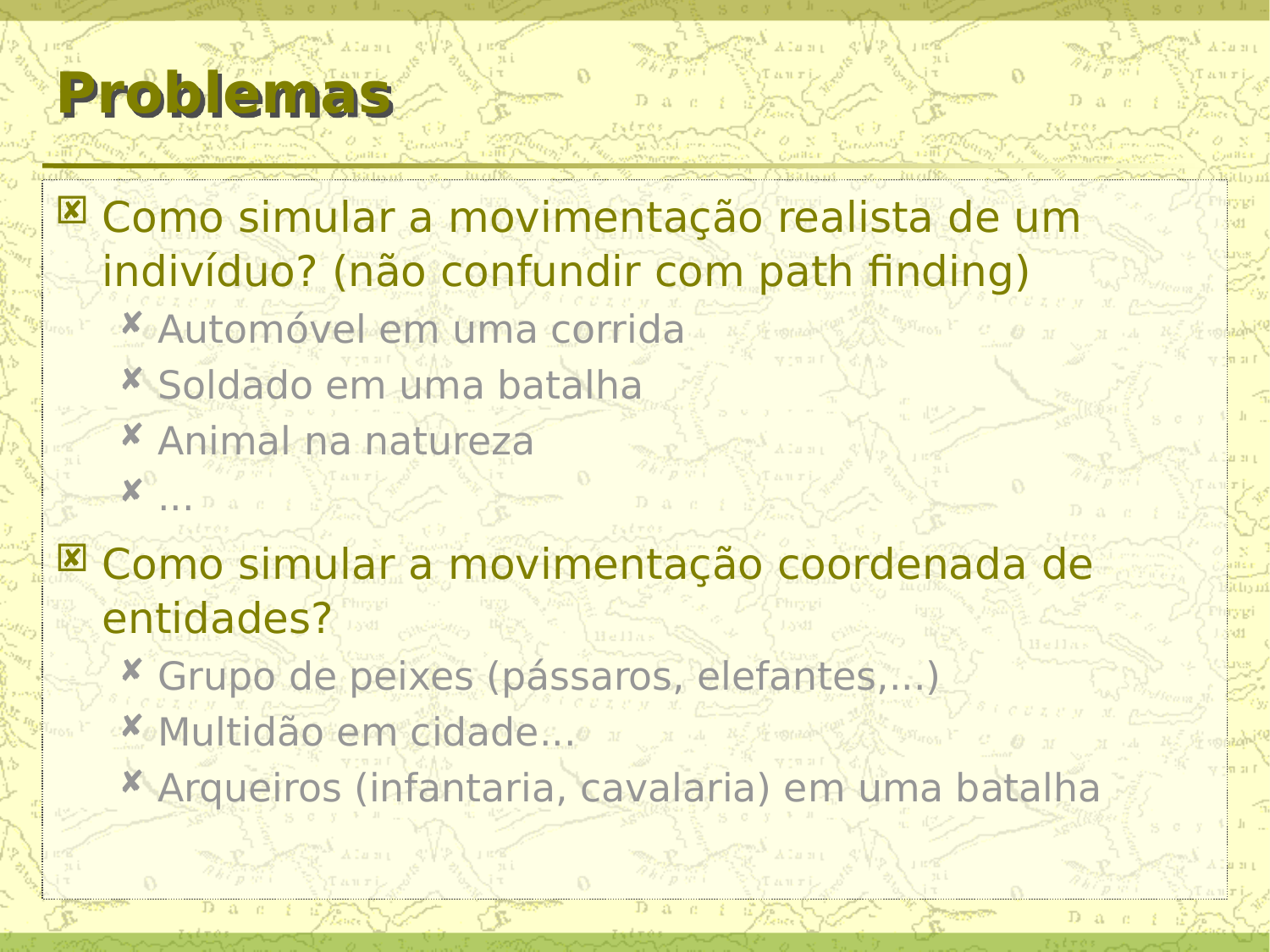

# Problemas
Como simular a movimentação realista de um indivíduo? (não confundir com path finding)
Automóvel em uma corrida
Soldado em uma batalha
Animal na natureza
...
Como simular a movimentação coordenada de entidades?
Grupo de peixes (pássaros, elefantes,...)
Multidão em cidade...
Arqueiros (infantaria, cavalaria) em uma batalha